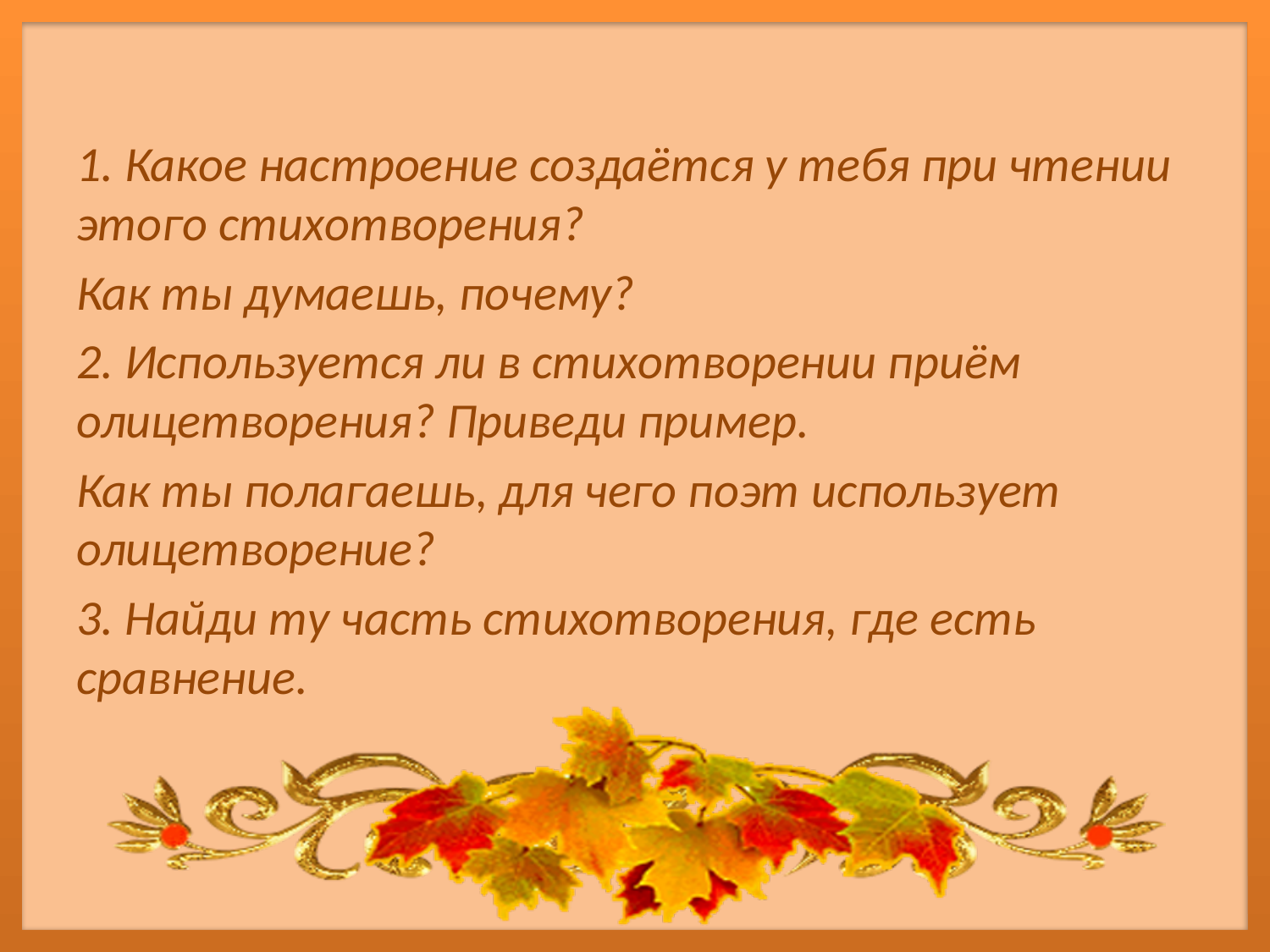

#
1. Какое настроение создаётся у тебя при чтении этого стихотворения?
Как ты думаешь, почему?
2. Используется ли в стихотворении приём олицетворения? Приведи пример.
Как ты полагаешь, для чего поэт использует         олицетворение?
3. Найди ту часть стихотворения, где есть сравнение.